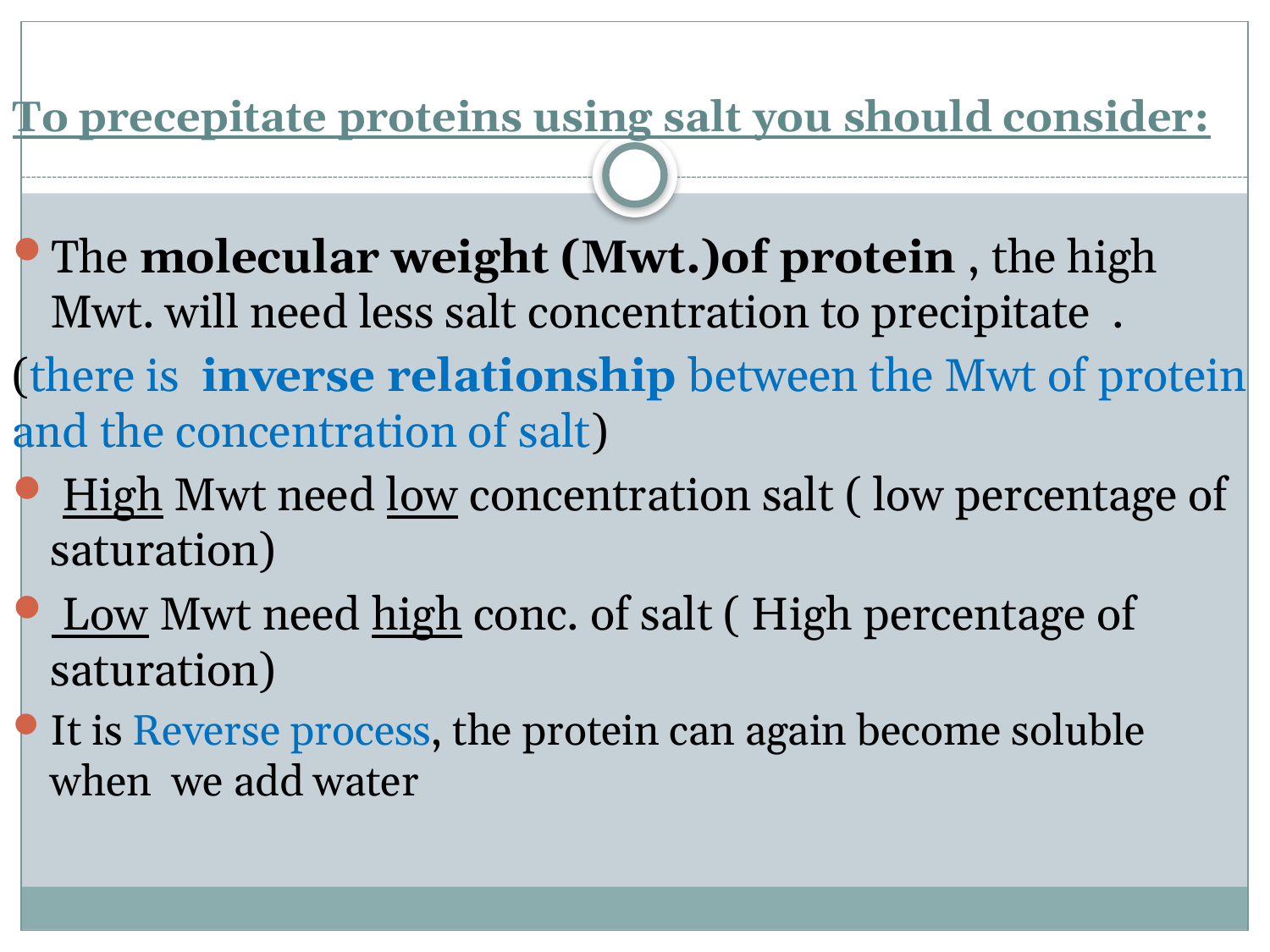

# To precepitate proteins using salt you should consider:

The molecular weight (Mwt.)of protein , the high  Mwt. will need less salt concentration to precipitate  .
(there is  inverse relationship between the Mwt of protein and the concentration of salt)
 High Mwt need low concentration salt ( low percentage of saturation)
 Low Mwt need high conc. of salt ( High percentage of saturation)
It is Reverse process, the protein can again become soluble   when  we add water